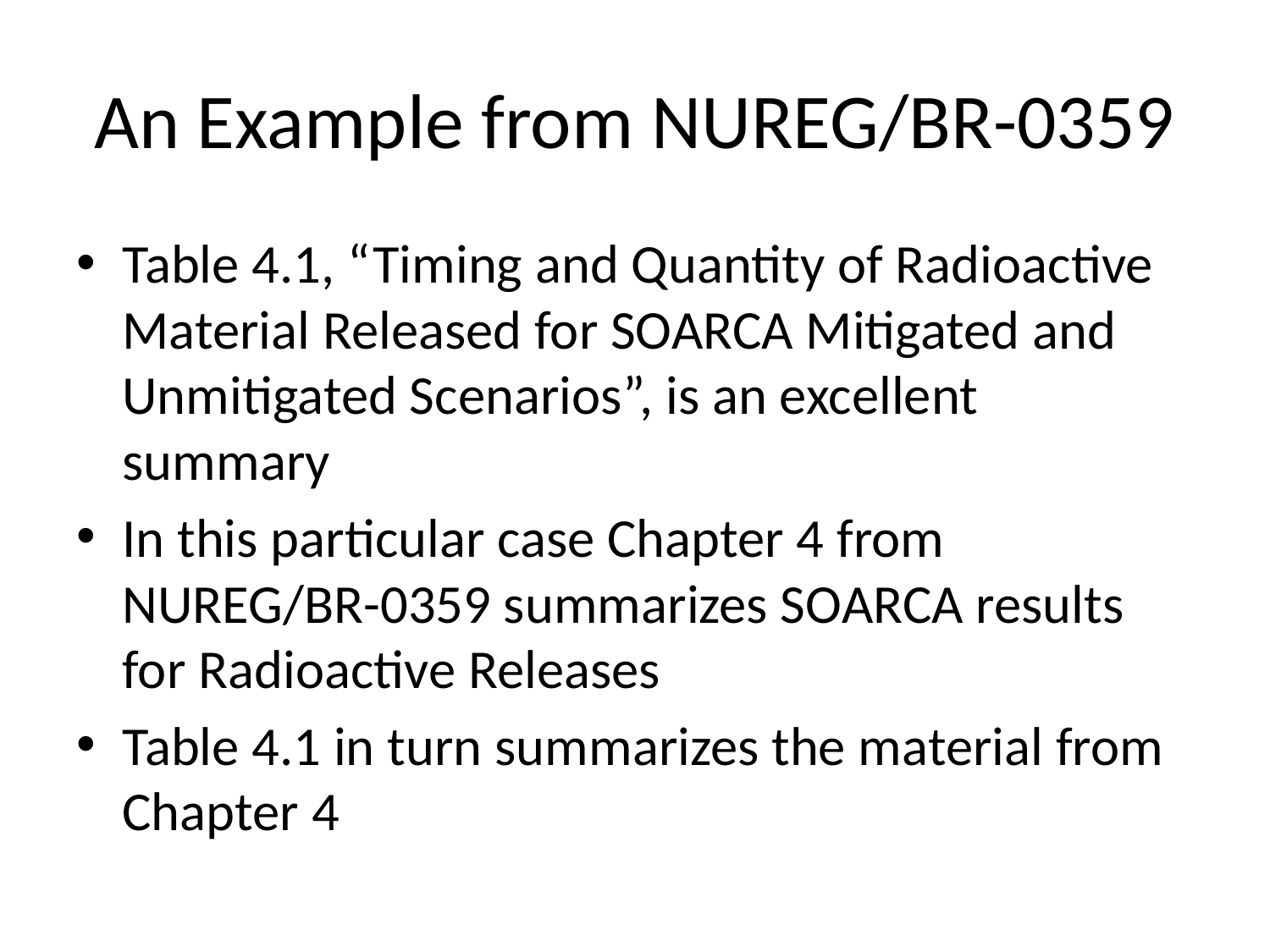

# An Example from NUREG/BR-0359
Table 4.1, “Timing and Quantity of Radioactive Material Released for SOARCA Mitigated and Unmitigated Scenarios”, is an excellent summary
In this particular case Chapter 4 from NUREG/BR-0359 summarizes SOARCA results for Radioactive Releases
Table 4.1 in turn summarizes the material from Chapter 4